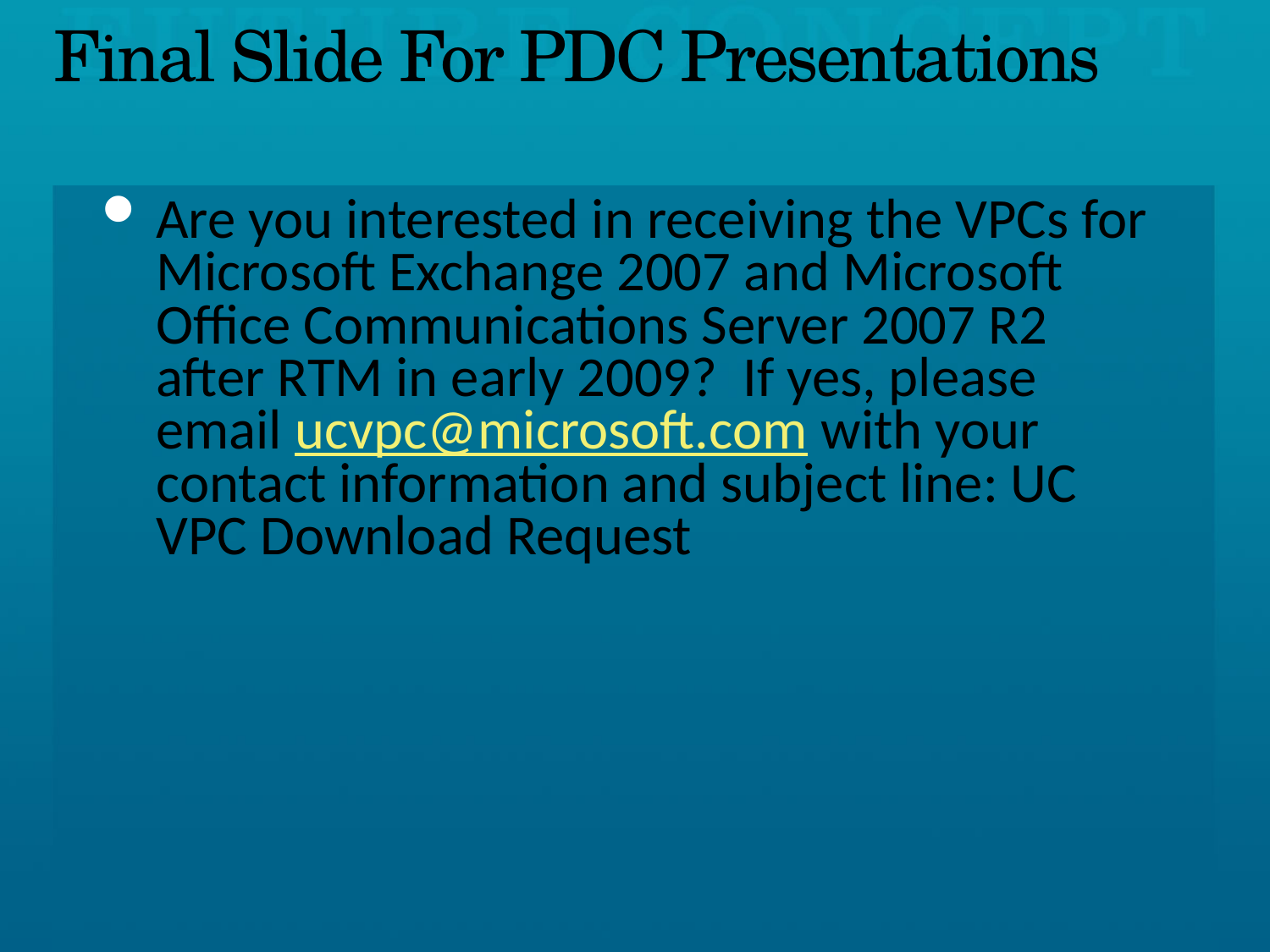

# Final Slide For PDC Presentations
Are you interested in receiving the VPCs for Microsoft Exchange 2007 and Microsoft Office Communications Server 2007 R2 after RTM in early 2009?  If yes, please email ucvpc@microsoft.com with your contact information and subject line: UC VPC Download Request